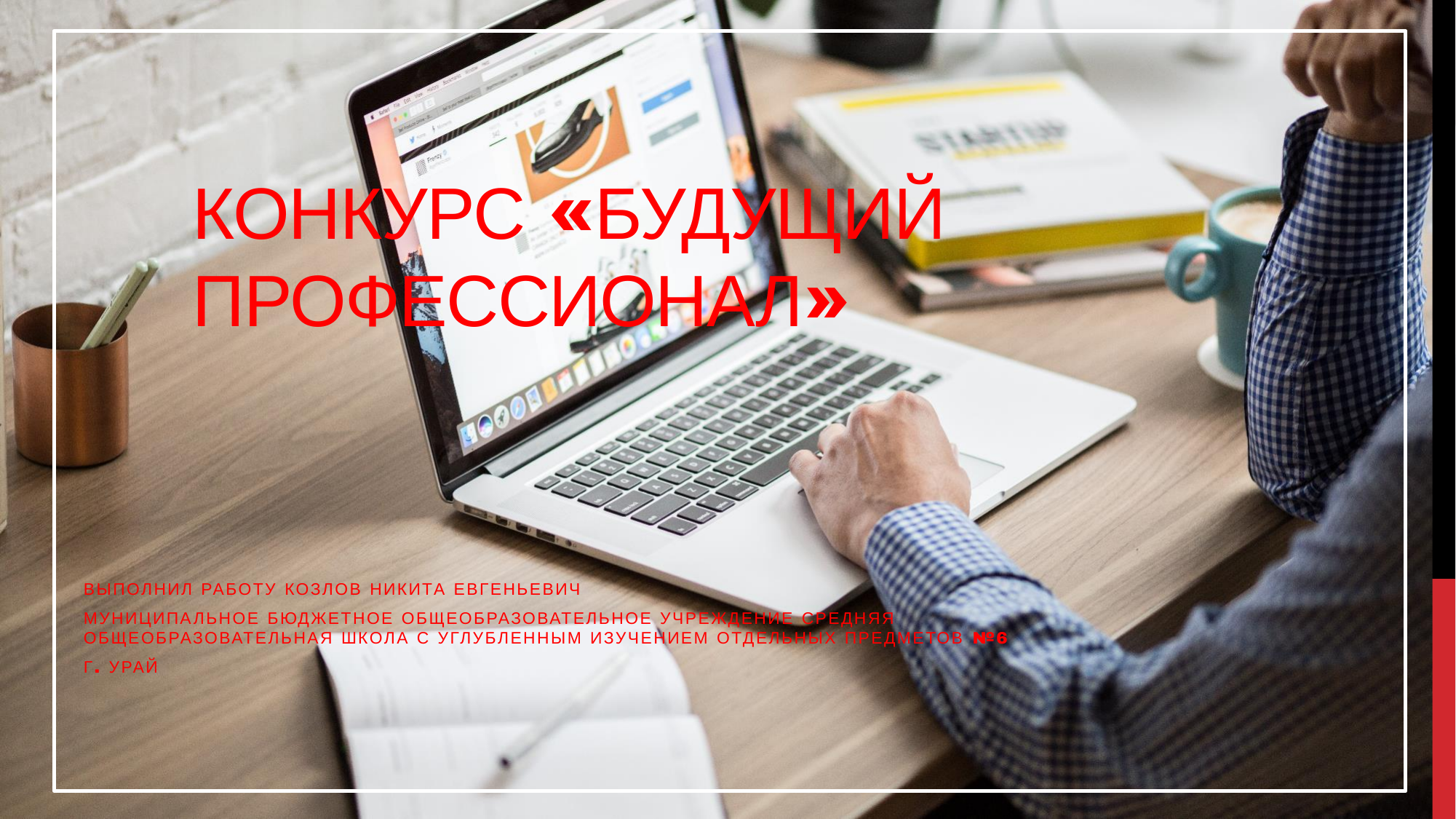

# Конкурс «Будущий профессионал»
Выполнил работу Козлов Никита Евгеньевич
Муниципальное бюджетное общеобразовательное учреждение средняя общеобразовательная школа с углубленным изучением отдельных предметов №6
г. Урай